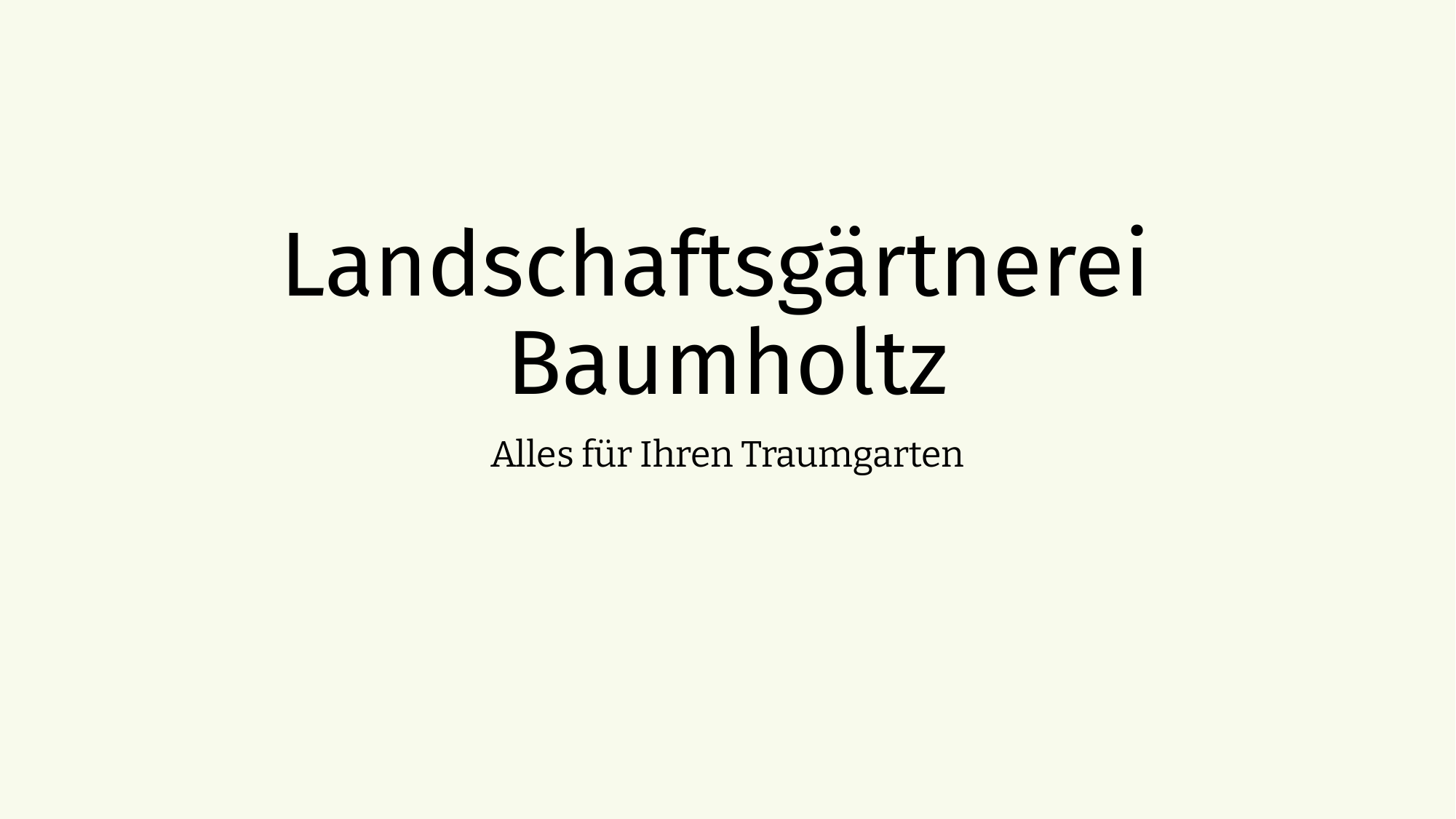

# Landschaftsgärtnerei Baumholtz
Alles für Ihren Traumgarten